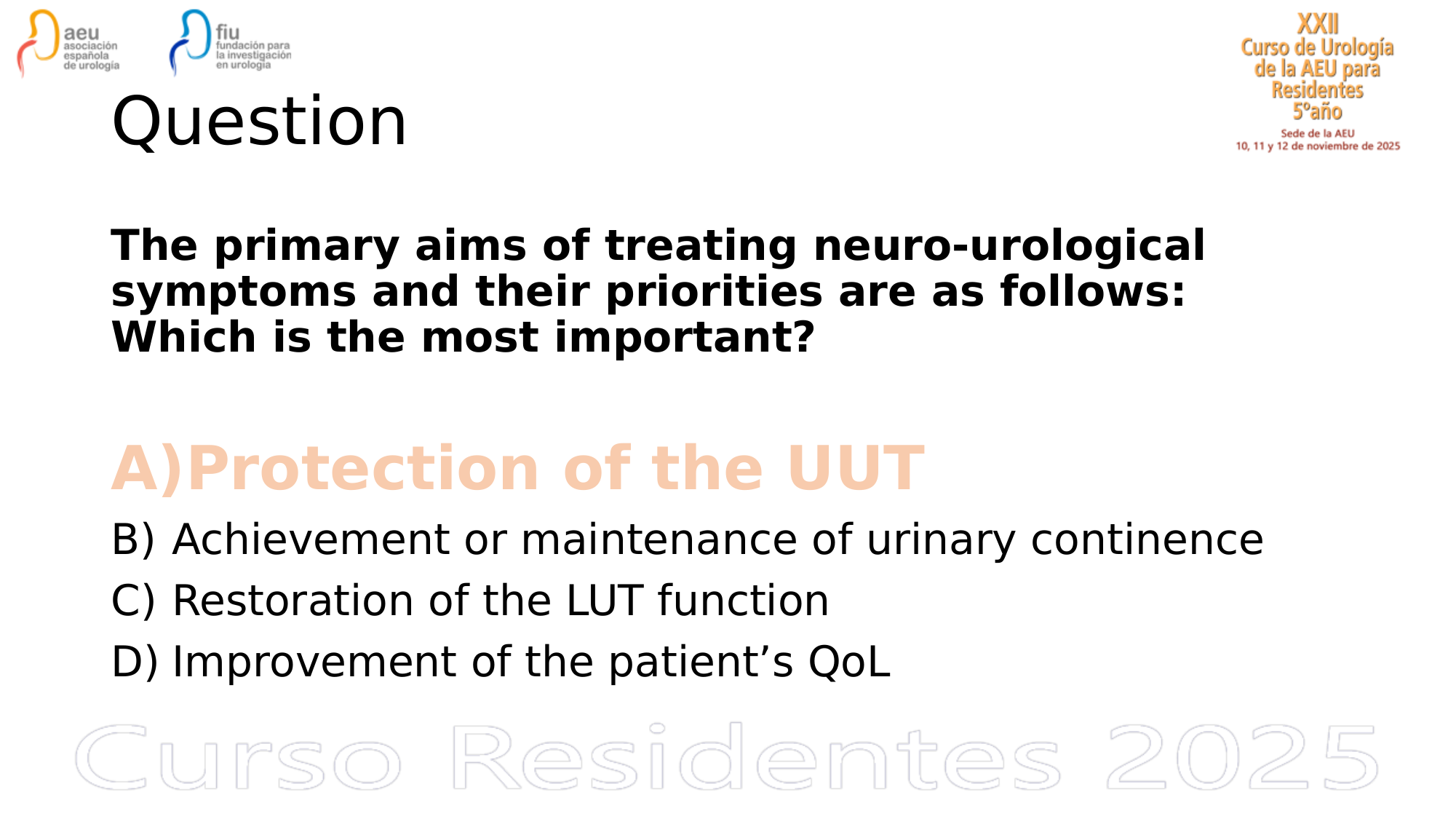

# Question
The primary aims of treating neuro-urological symptoms and their priorities are as follows: Which is the most important?

Protection of the UUT
Achievement or maintenance of urinary continence
Restoration of the LUT function
Improvement of the patient’s QoL